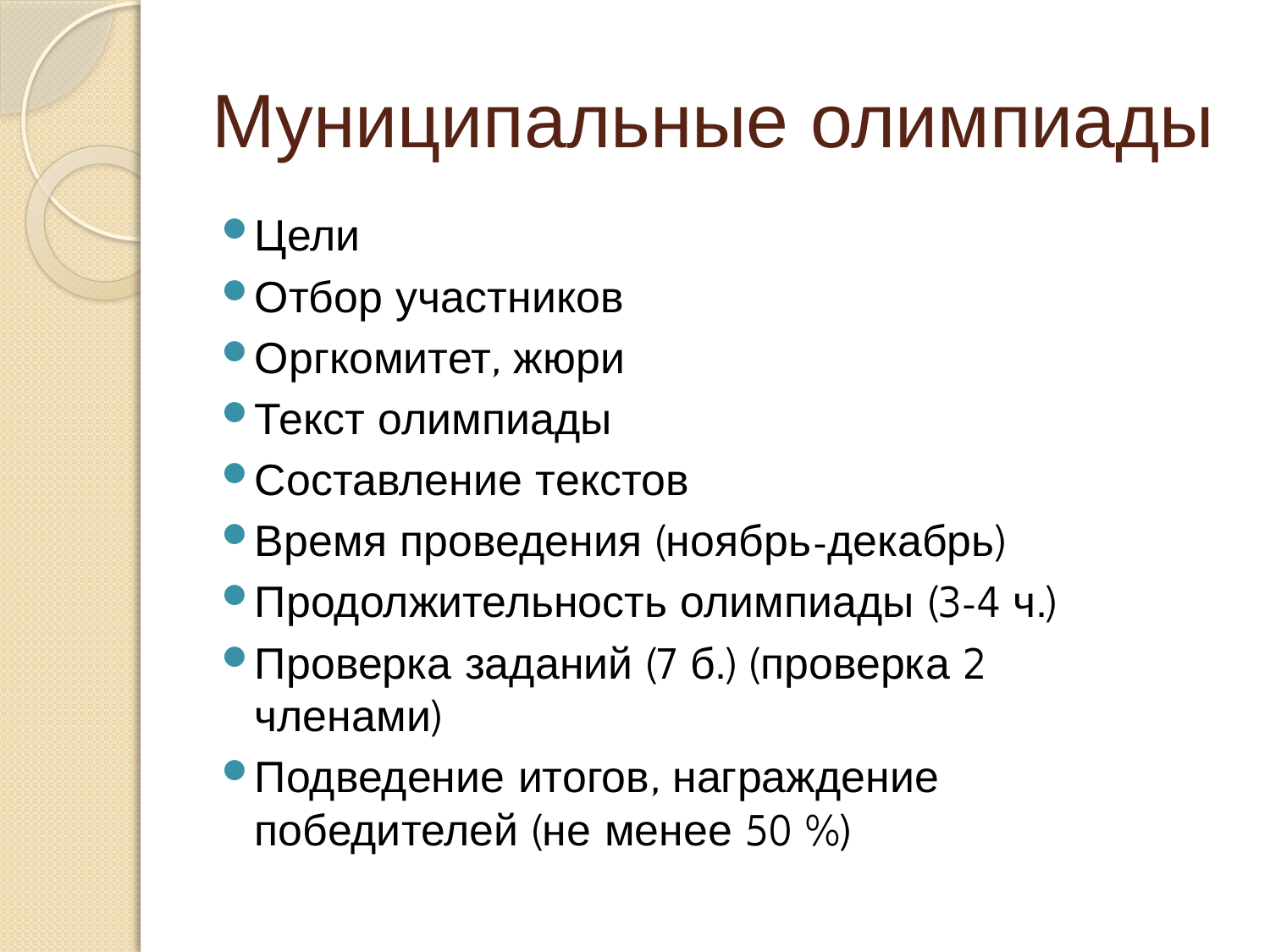

# Муниципальные олимпиады
Цели
Отбор участников
Оргкомитет, жюри
Текст олимпиады
Составление текстов
Время проведения (ноябрь-декабрь)
Продолжительность олимпиады (3-4 ч.)
Проверка заданий (7 б.) (проверка 2 
членами)
Подведение итогов, награждение
победителей (не менее 50 %)